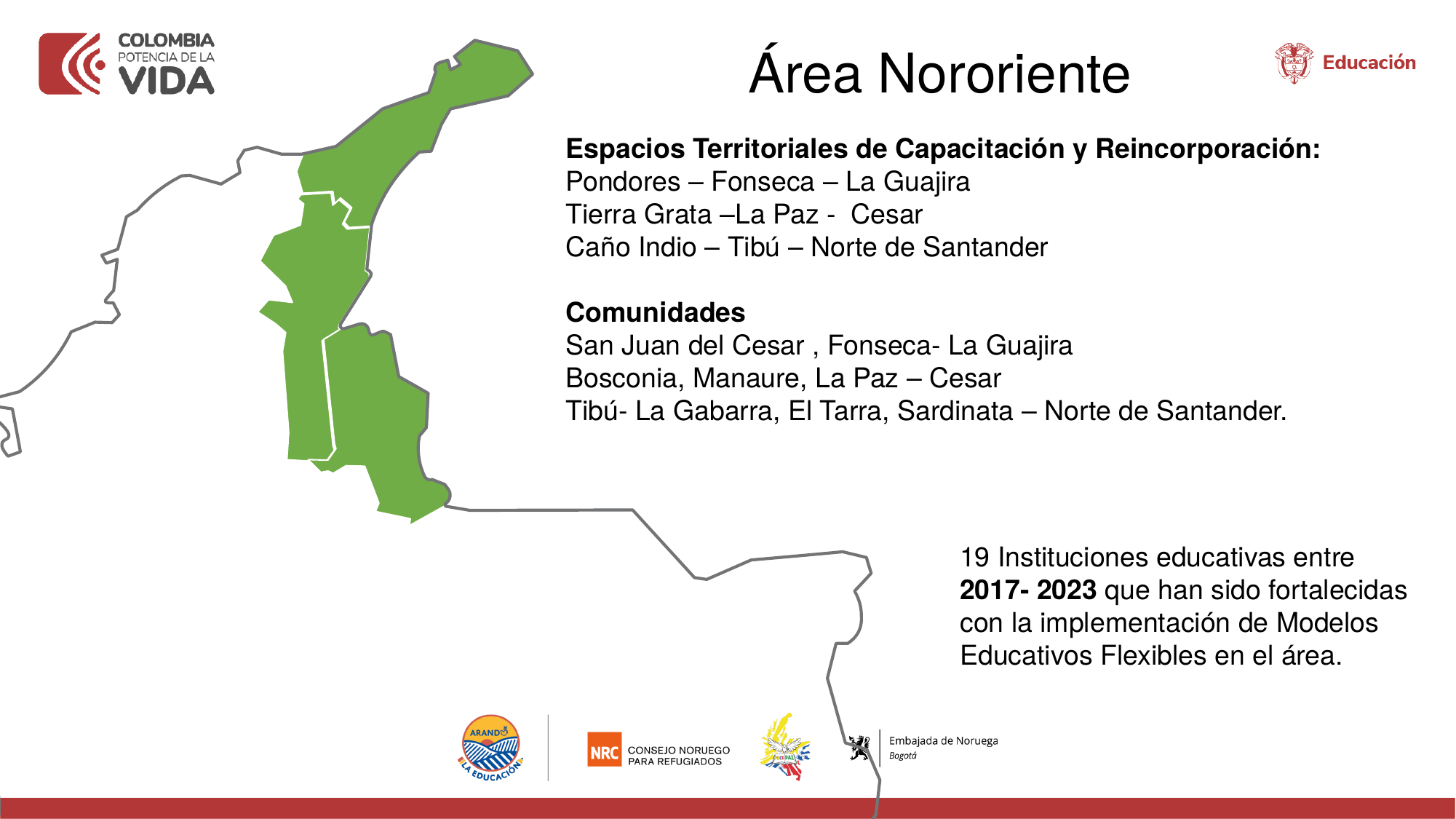

Área Nororiente
Espacios Territoriales de Capacitación y Reincorporación:
Pondores – Fonseca – La Guajira
Tierra Grata –La Paz -  Cesar
Caño Indio – Tibú – Norte de Santander

Comunidades
San Juan del Cesar , Fonseca- La Guajira
Bosconia, Manaure, La Paz – Cesar
Tibú- La Gabarra, El Tarra, Sardinata – Norte de Santander.

19 Instituciones educativas entre 2017- 2023 que han sido fortalecidas con la implementación de Modelos Educativos Flexibles en el área.